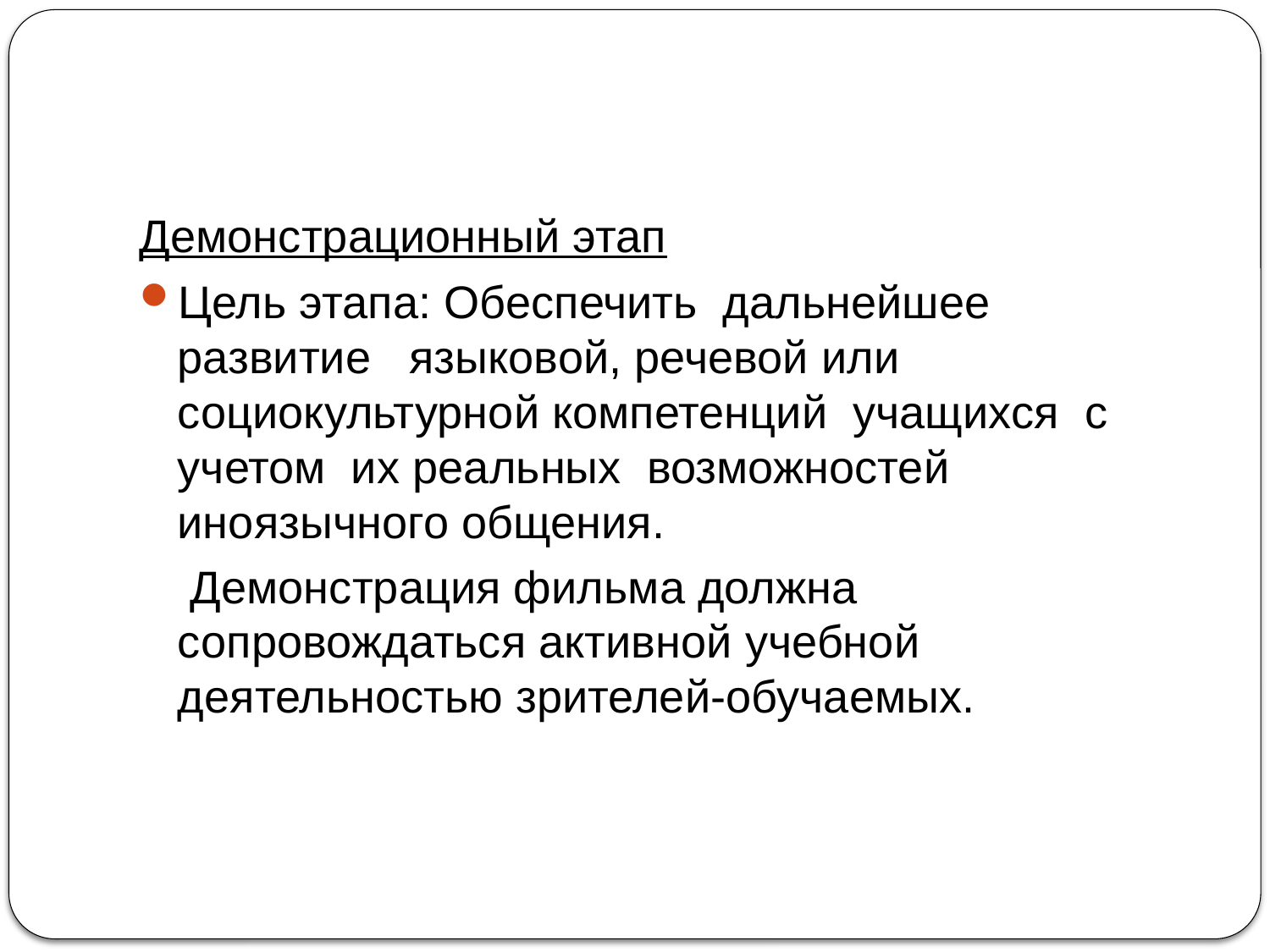

#
Демонстрационный этап
Цель этапа: Обеспечить  дальнейшее   развитие   языковой, речевой или социокультурной компетенций  учащихся  с  учетом  их реальных  возможностей иноязычного общения.
    Демонстрация фильма должна сопровождаться активной учебной деятельностью зрителей-обучаемых.